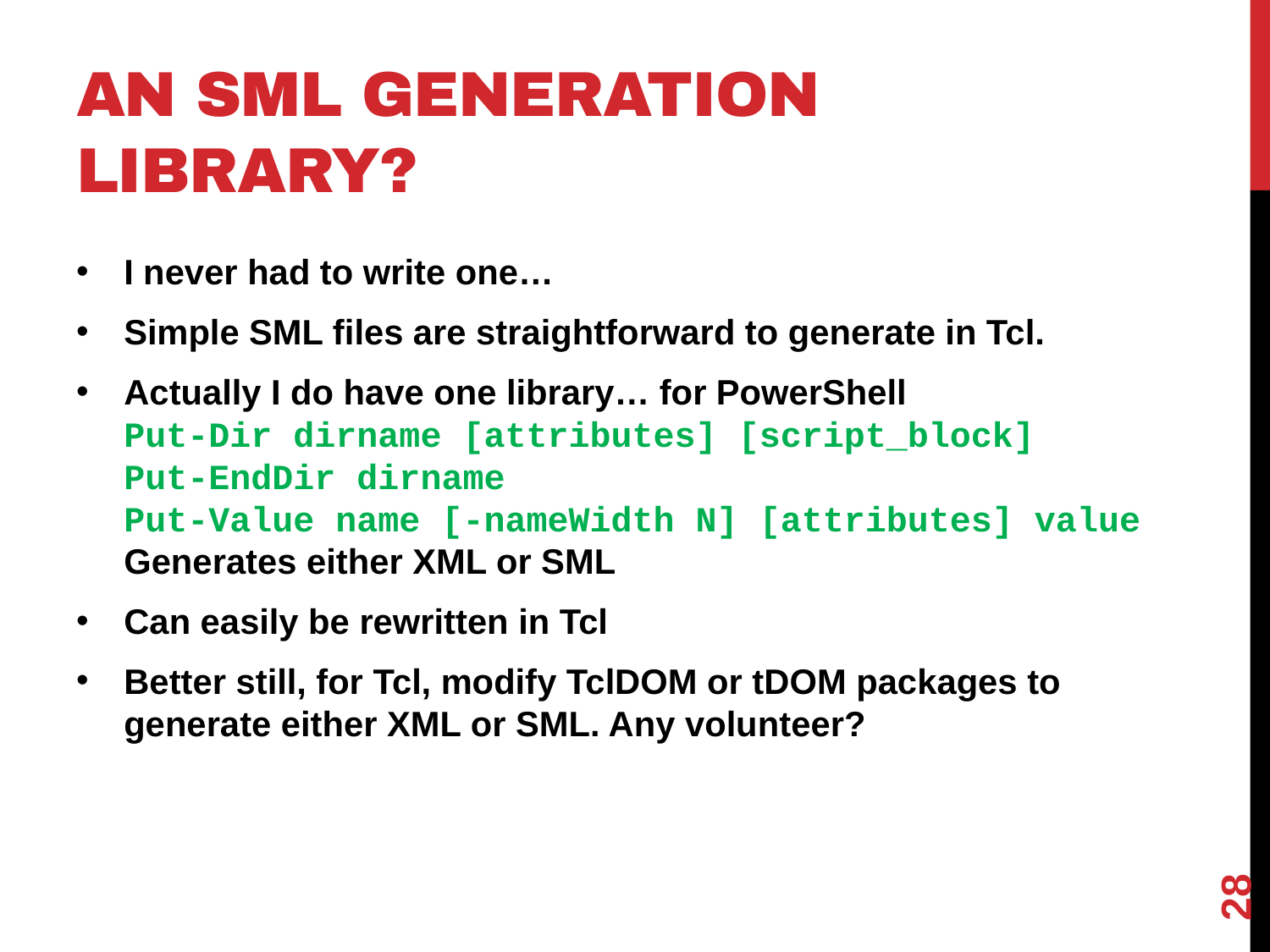

# An SML generation library?
I never had to write one…
Simple SML files are straightforward to generate in Tcl.
Actually I do have one library… for PowerShell
Put-Dir dirname [attributes] [script_block]
Put-EndDir dirname
Put-Value name [-nameWidth N] [attributes] value
Generates either XML or SML
Can easily be rewritten in Tcl
Better still, for Tcl, modify TclDOM or tDOM packages to generate either XML or SML. Any volunteer?

28